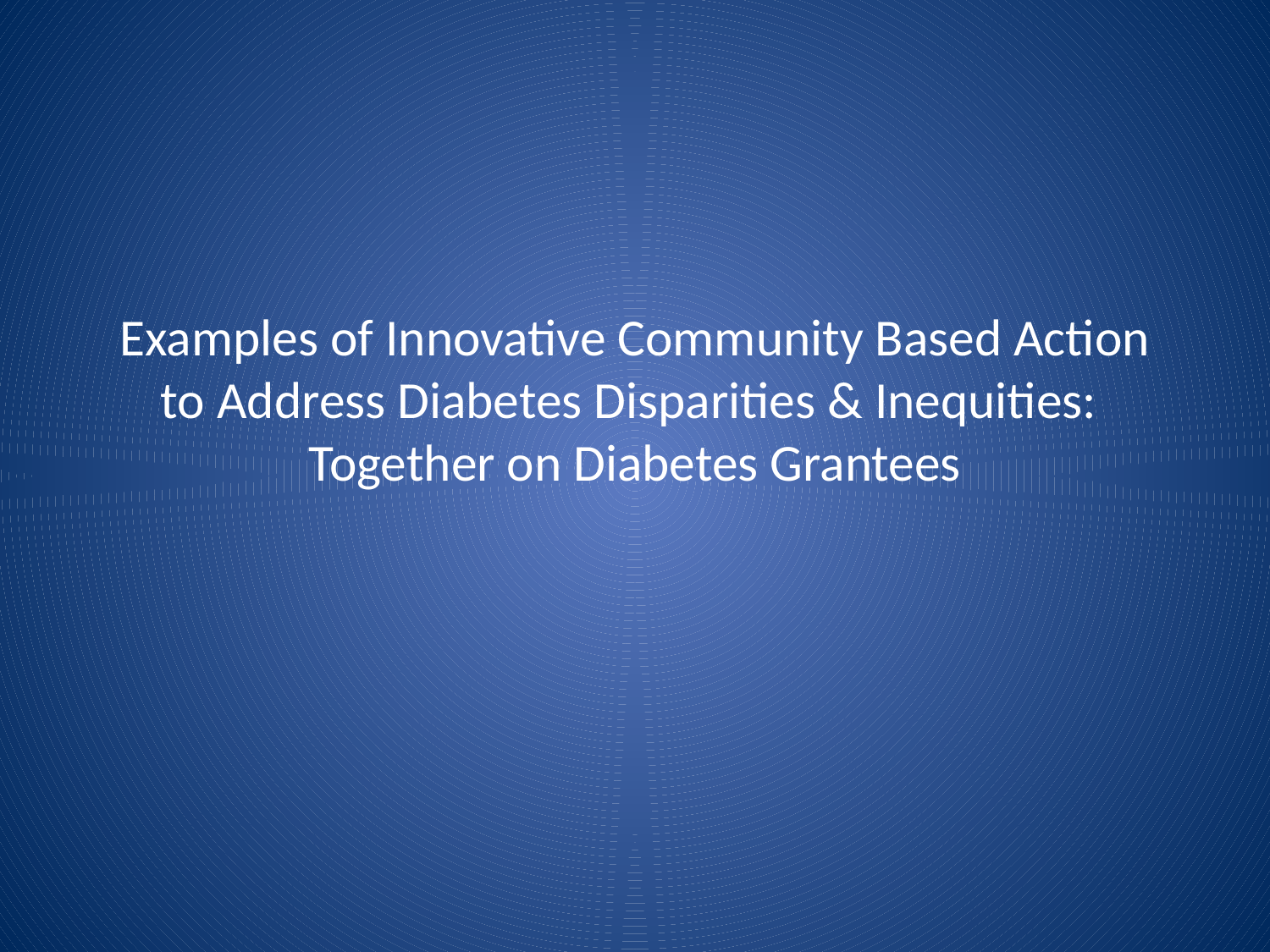

# Examples of Innovative Community Based Action to Address Diabetes Disparities & Inequities: Together on Diabetes Grantees